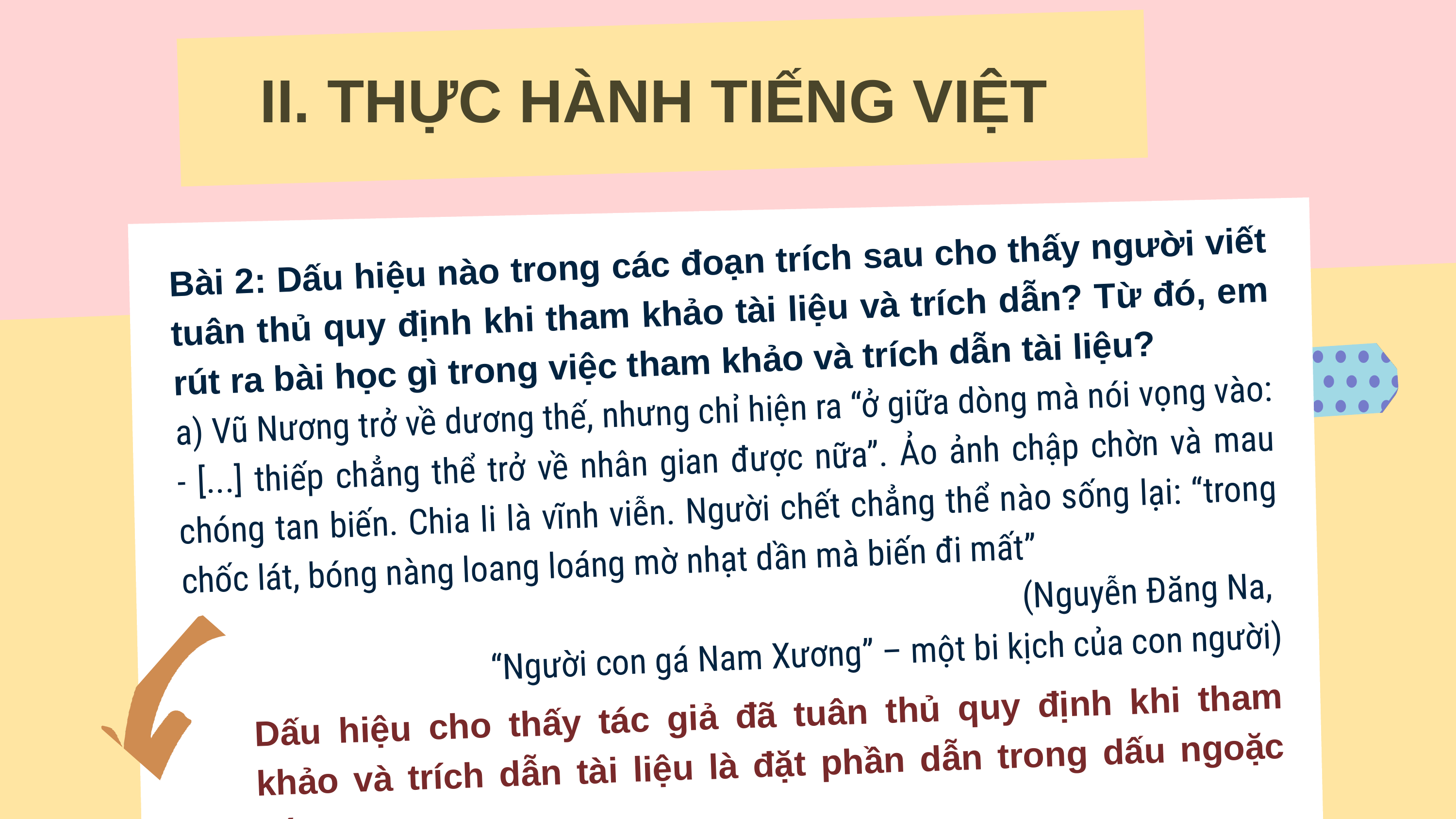

II. THỰC HÀNH TIẾNG VIỆT

Bài 2: Dấu hiệu nào trong các đoạn trích sau cho thấy người viết tuân thủ quy định khi tham khảo tài liệu và trích dẫn? Từ đó, em rút ra bài học gì trong việc tham khảo và trích dẫn tài liệu?
a) Vũ Nương trở về dương thế, nhưng chỉ hiện ra “ở giữa dòng mà nói vọng vào: - [...] thiếp chẳng thể trở về nhân gian được nữa”. Ảo ảnh chập chờn và mau chóng tan biến. Chia li là vĩnh viễn. Người chết chẳng thể nào sống lại: “trong chốc lát, bóng nàng loang loáng mờ nhạt dần mà biến đi mất”
(Nguyễn Đăng Na,
“Người con gá Nam Xương” – một bi kịch của con người)

Dấu hiệu cho thấy tác giả đã tuân thủ quy định khi tham khảo và trích dẫn tài liệu là đặt phần dẫn trong dấu ngoặc kép